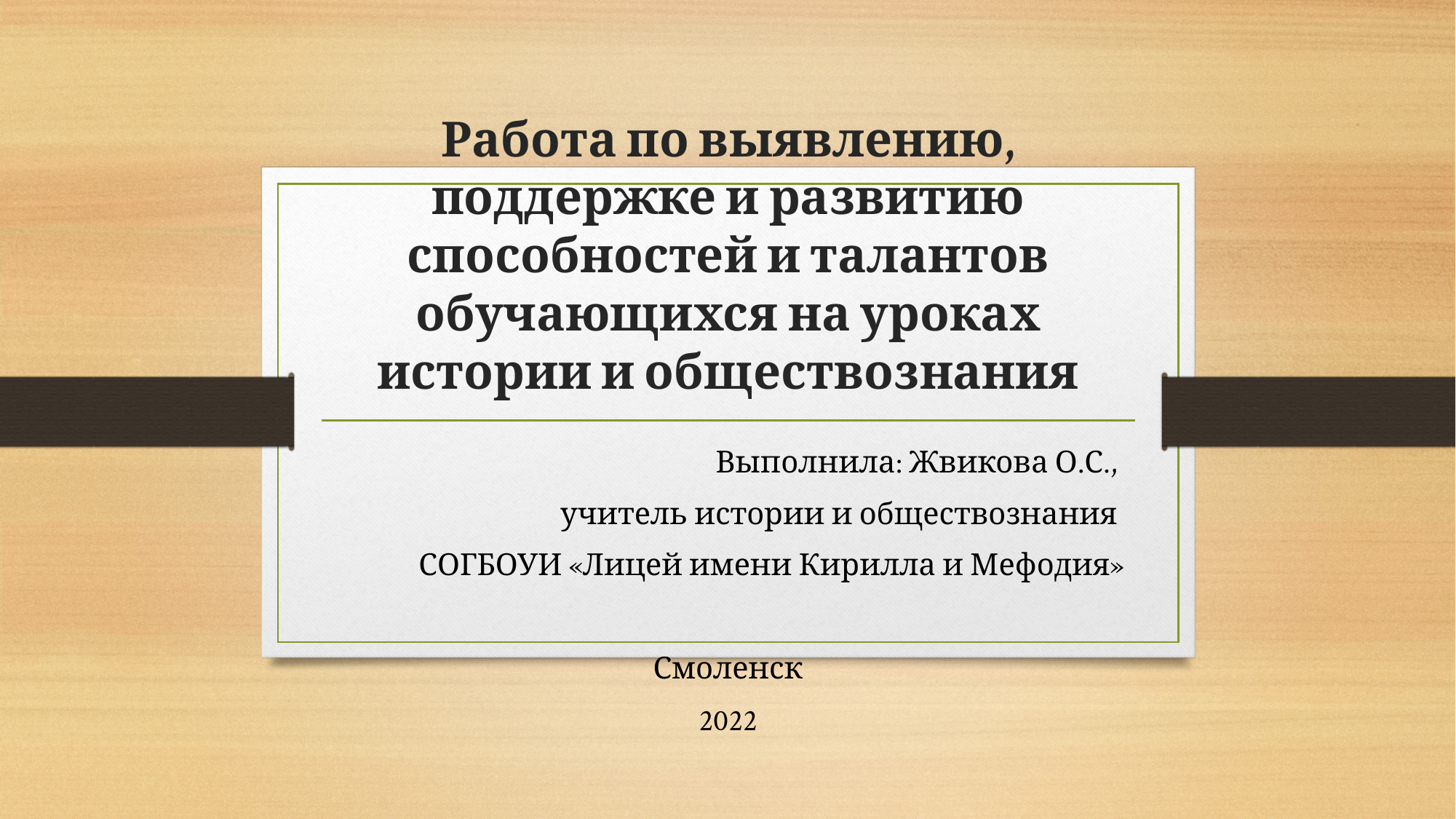

# Работа по выявлению, поддержке и развитию способностей и талантов обучающихся на уроках истории и обществознания
Выполнила: Жвикова О.С.,
учитель истории и обществознания
СОГБОУИ «Лицей имени Кирилла и Мефодия»

Смоленск
2022